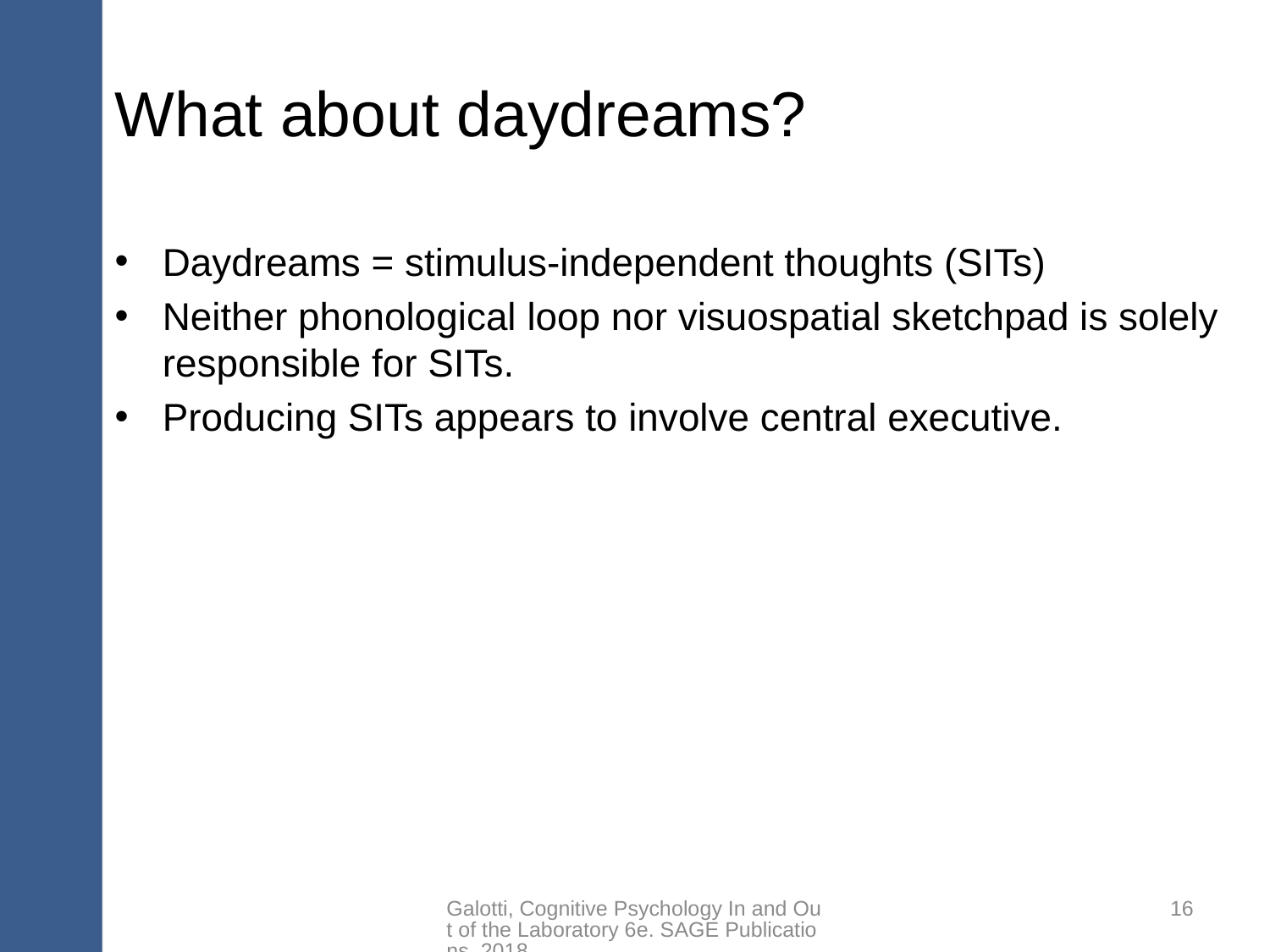

# What about daydreams?
Daydreams = stimulus-independent thoughts (SITs)
Neither phonological loop nor visuospatial sketchpad is solely responsible for SITs.
Producing SITs appears to involve central executive.
Galotti, Cognitive Psychology In and Out of the Laboratory 6e. SAGE Publications, 2018.
16